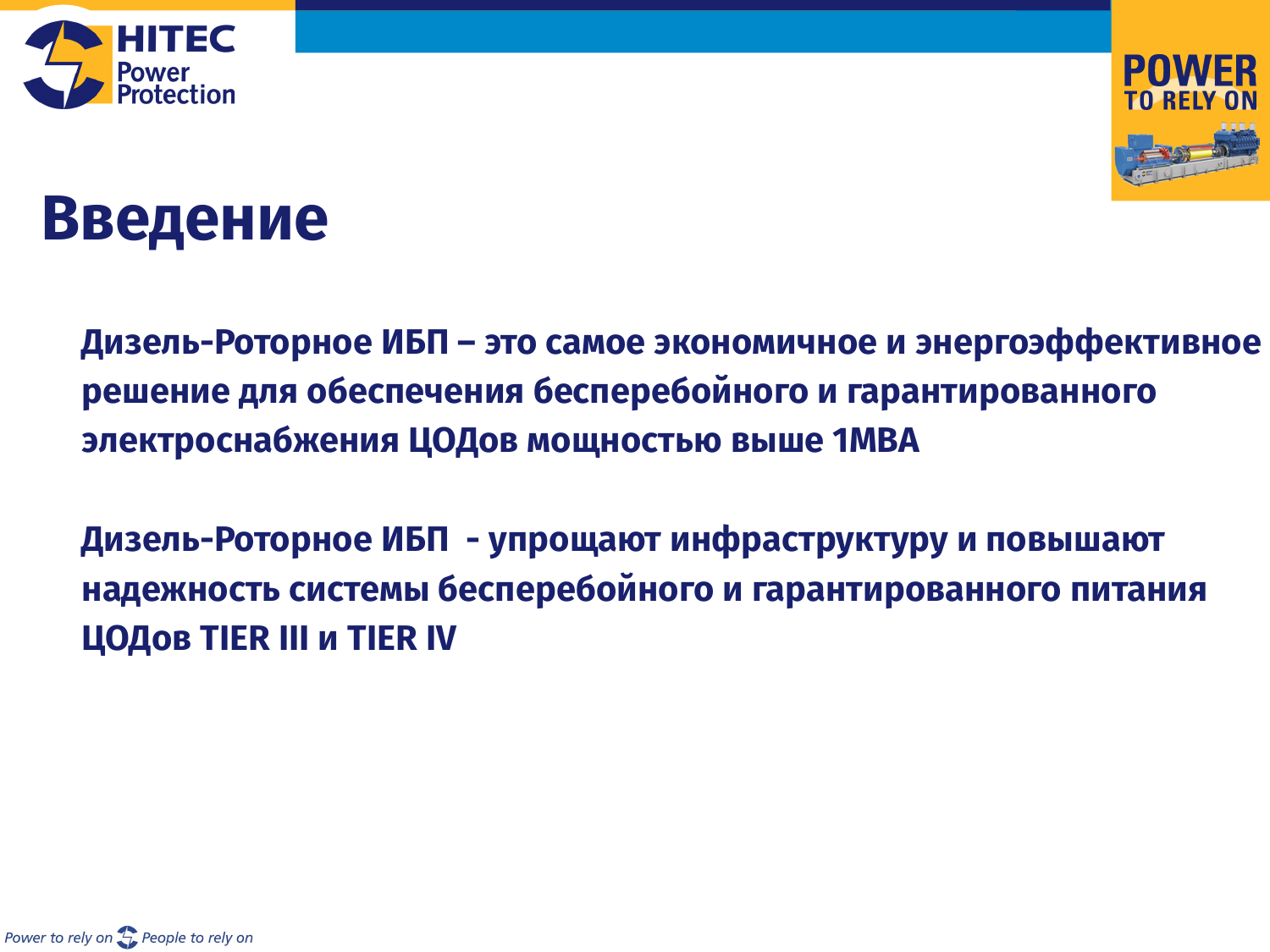

Введение
Дизель-Роторное ИБП – это самое экономичнoe и энергоэффективное
решение для обеспечения бесперебойного и гарантированного
электроснабжения ЦОДов мощностью выше 1МВА

Дизель-Роторное ИБП  - упрощают инфраструктуру и повышают
надежность системы бесперебойного и гарантированного питания
ЦОДов TIER III и TIER IV